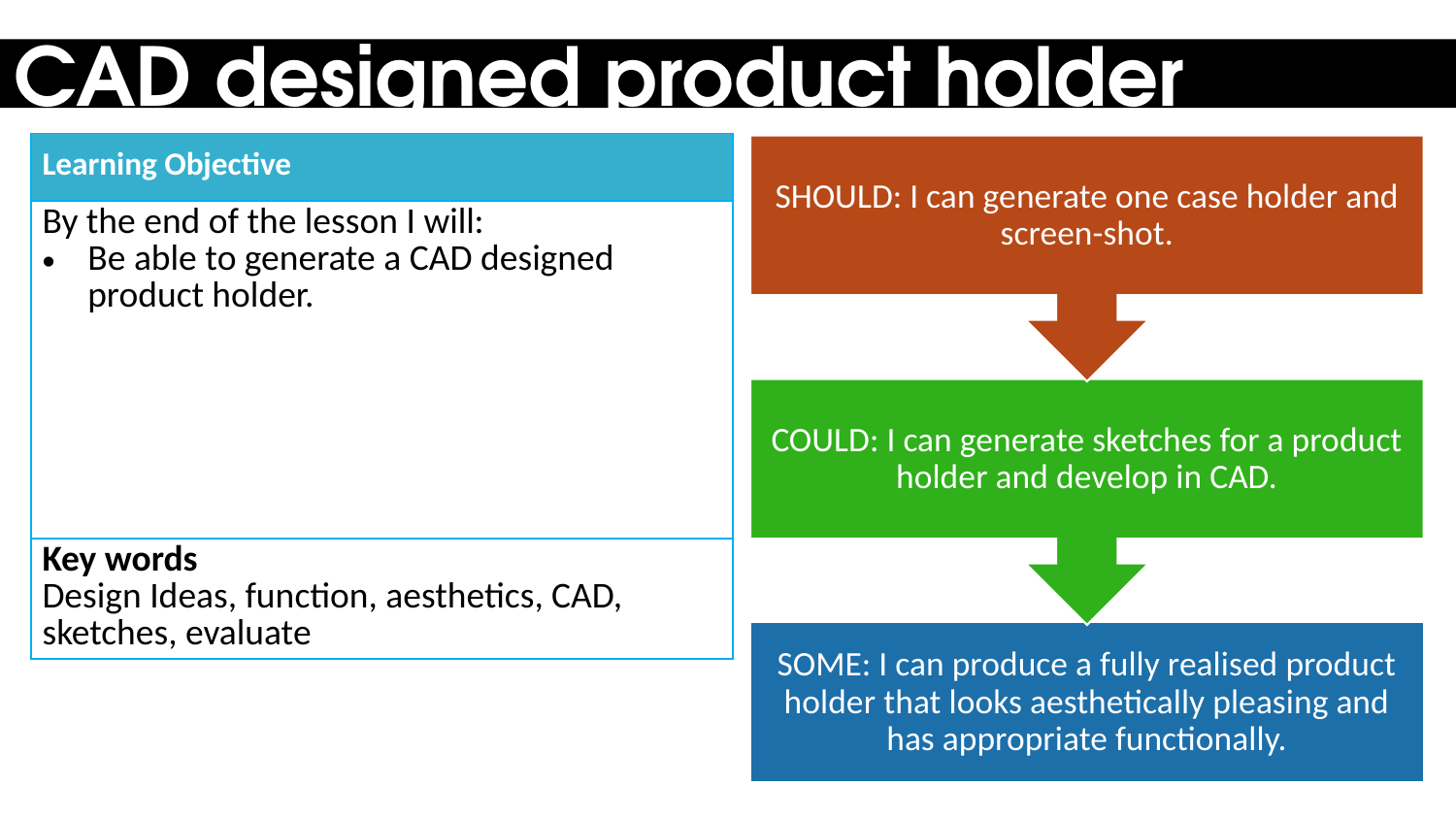

CAD designed product holder
| Learning Objective |
| --- |
| By the end of the lesson I will: Be able to generate a CAD designed product holder. |
| Key words Design Ideas, function, aesthetics, CAD, sketches, evaluate |
SOME: I can produce a fully realised product holder that looks aesthetically pleasing and has appropriate functionally.
COULD: I can generate sketches for a product holder and develop in CAD.
SHOULD: I can generate one case holder and screen-shot.